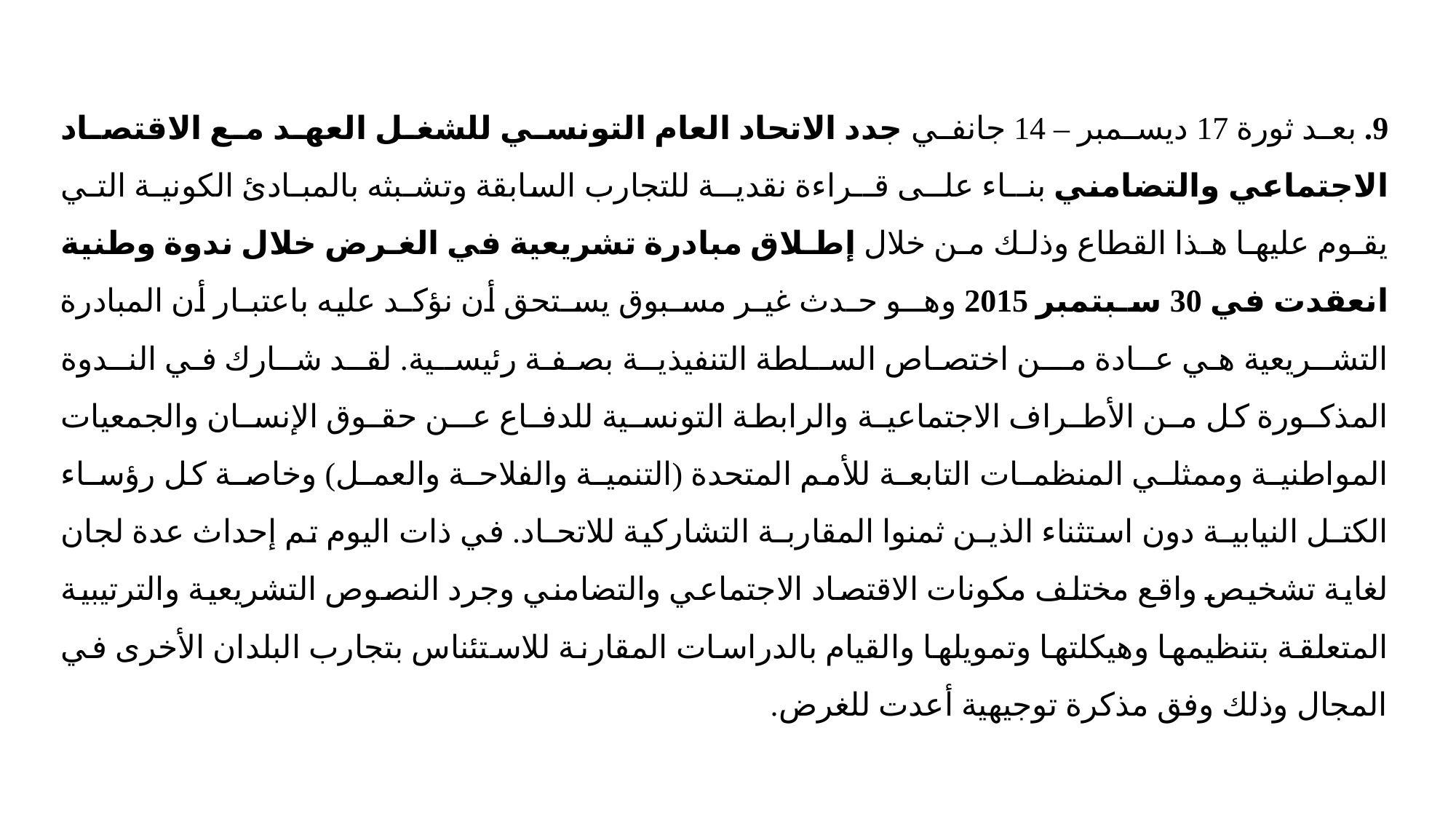

9. بعد ثورة 17 ديسمبر – 14 جانفي جدد الاتحاد العام التونسي للشغل العهد مع الاقتصاد الاجتماعي والتضامني بنــاء علــى قــراءة نقديــة للتجارب السابقة وتشـبثه بالمبـادئ الكونيـة التـي يقـوم عليهـا هـذا القطاع وذلـك مـن خلال إطـلاق مبادرة تشريعية في الغـرض خلال ندوة وطنية انعقدت في 30 سـبتمبر 2015 وهــو حـدث غيـر مسـبوق يسـتحق أن نؤكـد عليه باعتبـار أن المبادرة التشـريعية هي عـادة مــن اختصاص السـلطة التنفيذيـة بصفـة رئيسـية. لقـد شـارك في النـدوة المذكـورة كل مـن الأطـراف الاجتماعيـة والرابطة التونسـية للدفـاع عــن حقـوق الإنسـان والجمعيات المواطنيـة وممثلـي المنظمـات التابعـة للأمم المتحدة (التنميـة والفلاحـة والعمـل) وخاصـة كل رؤسـاء الكتـل النيابيـة دون استثناء الذيـن ثمنوا المقاربـة التشاركية للاتحـاد. في ذات اليوم تم إحداث عدة لجان لغاية تشخيص واقع مختلف مكونات الاقتصاد الاجتماعي والتضامني وجرد النصوص التشريعية والترتيبية المتعلقة بتنظيمها وهيكلتها وتمويلها والقيام بالدراسات المقارنة للاستئناس بتجارب البلدان الأخرى في المجال وذلك وفق مذكرة توجيهية أعدت للغرض.